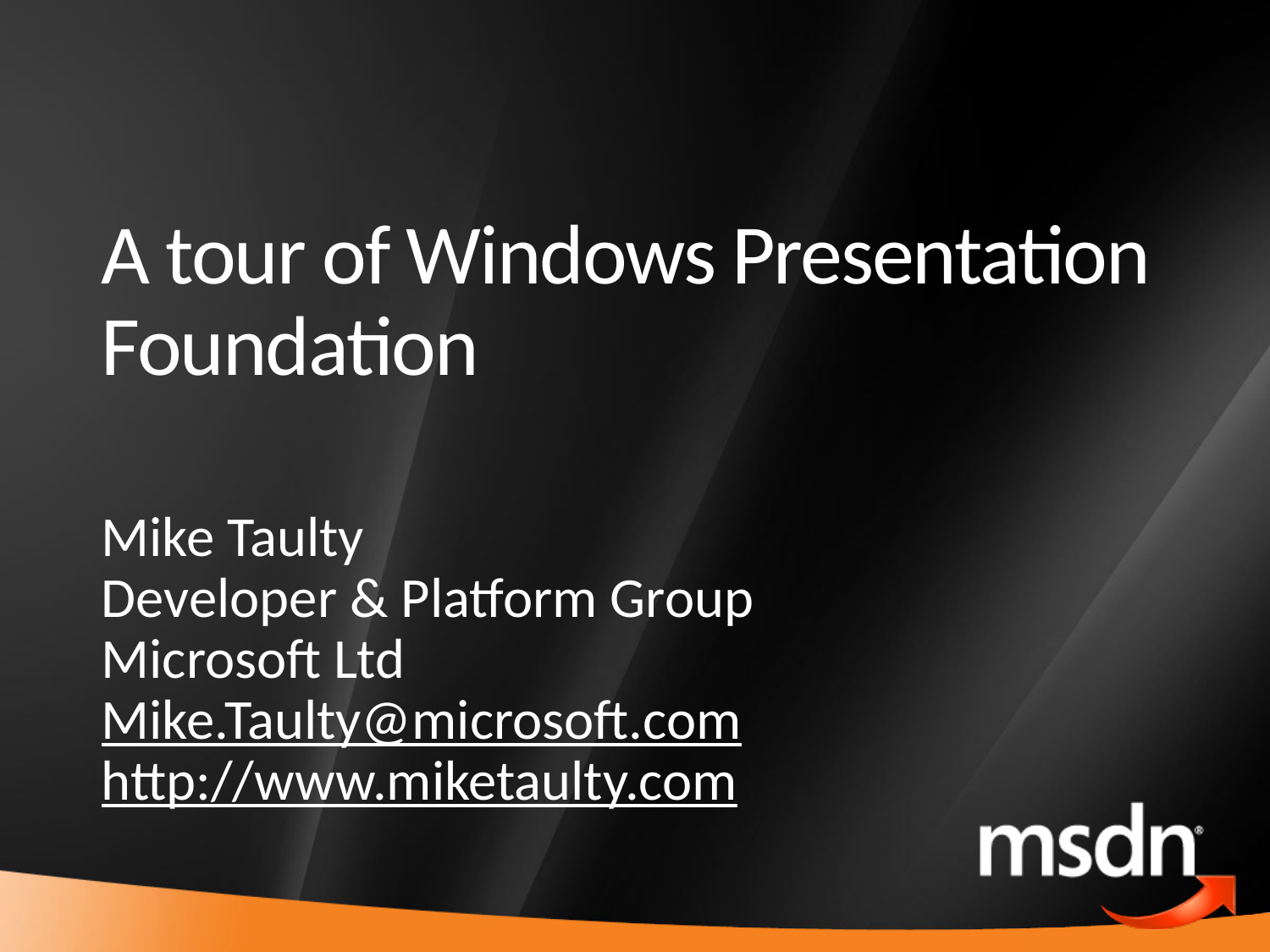

# A tour of Windows Presentation Foundation
Mike Taulty
Developer & Platform Group
Microsoft Ltd
Mike.Taulty@microsoft.com
http://www.miketaulty.com